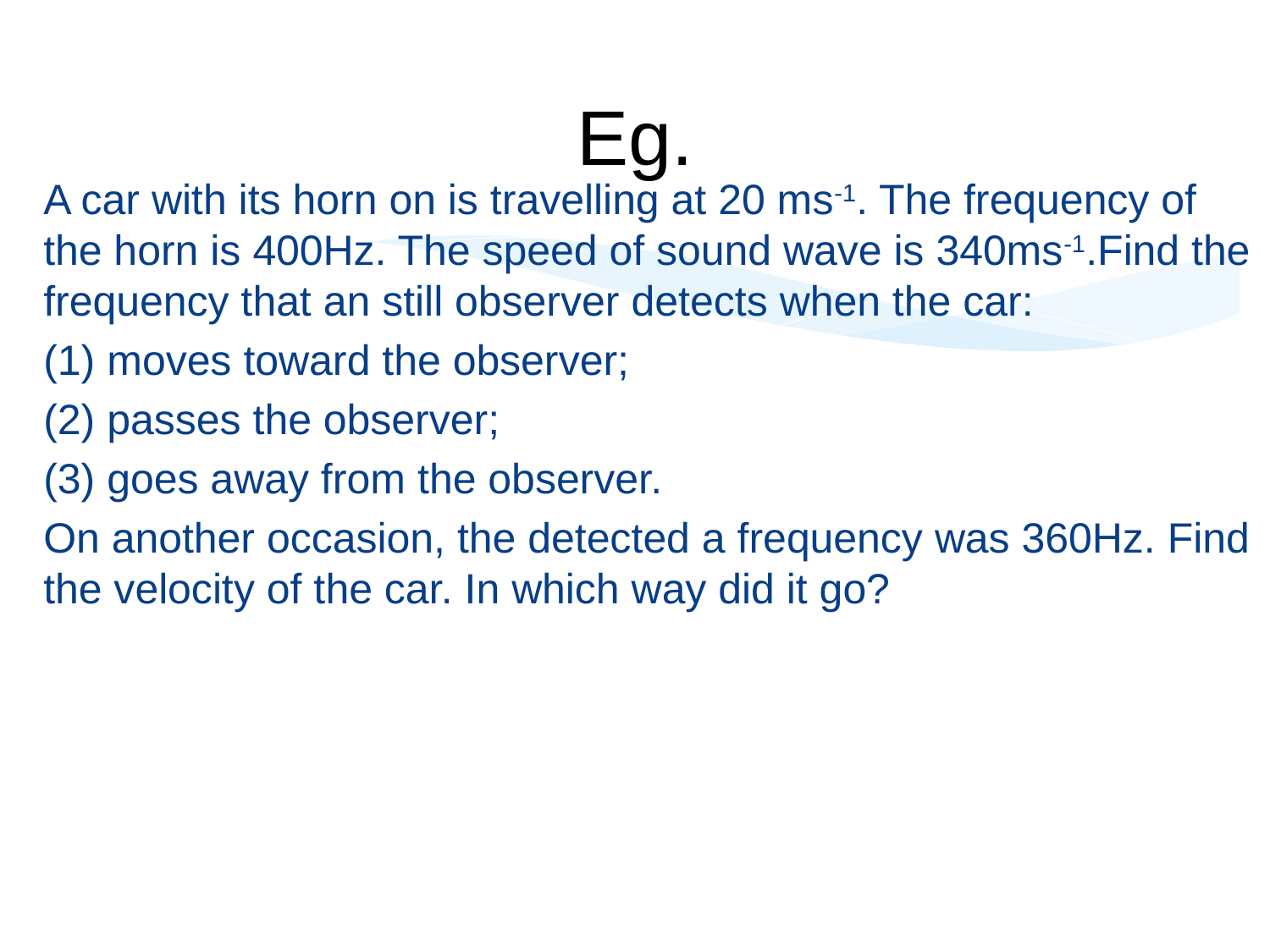

# Eg.
A car with its horn on is travelling at 20 ms-1. The frequency of the horn is 400Hz. The speed of sound wave is 340ms-1.Find the frequency that an still observer detects when the car:
(1) moves toward the observer;
(2) passes the observer;
(3) goes away from the observer.
On another occasion, the detected a frequency was 360Hz. Find the velocity of the car. In which way did it go?